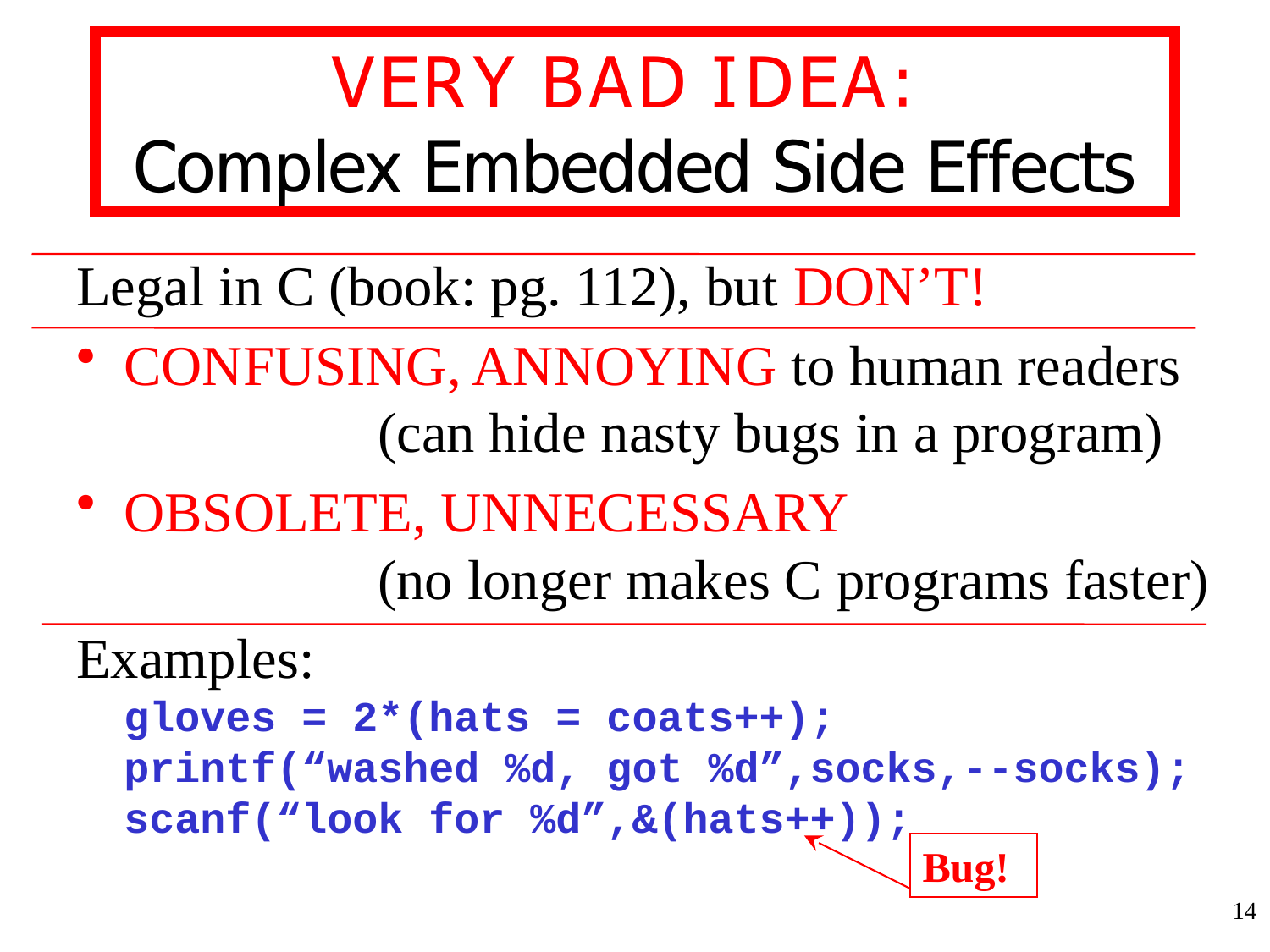

# VERY BAD IDEA: Complex Embedded Side Effects
Legal in C (book: pg. 112), but DON’T!
CONFUSING, ANNOYING to human readers
		(can hide nasty bugs in a program)
OBSOLETE, UNNECESSARY
		(no longer makes C programs faster)
Examples:
gloves = 2*(hats = coats++);
printf(“washed %d, got %d”,socks,--socks);
scanf(“look for %d”,&(hats++));

Bug!

14